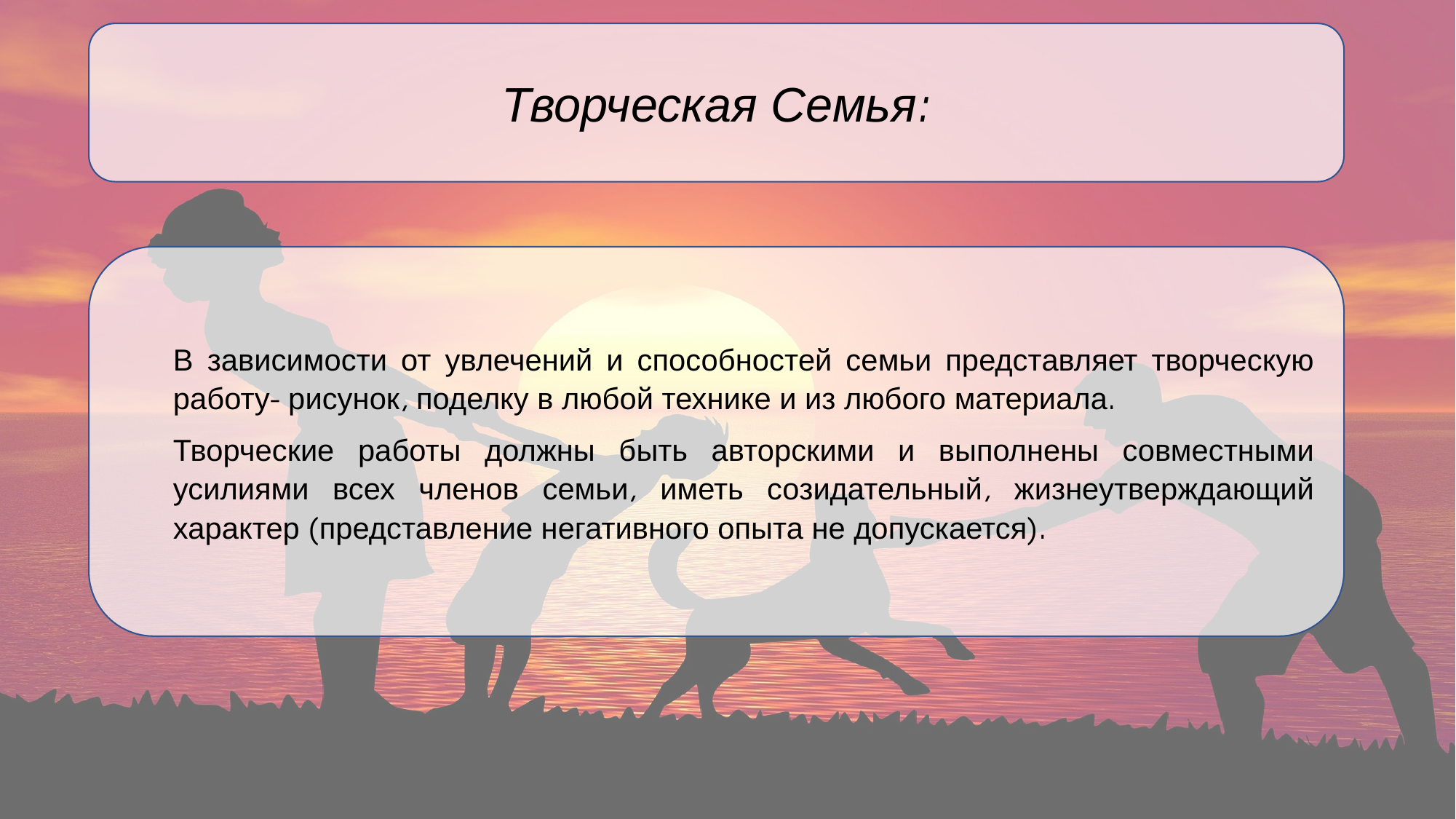

Творческая Семья:
В зависимости от увлечений и способностей семьи представляет творческую работу- рисунок, поделку в любой технике и из любого материала.
Творческие работы должны быть авторскими и выполнены совместными усилиями всех членов семьи, иметь созидательный, жизнеутверждающий характер (представление негативного опыта не допускается).